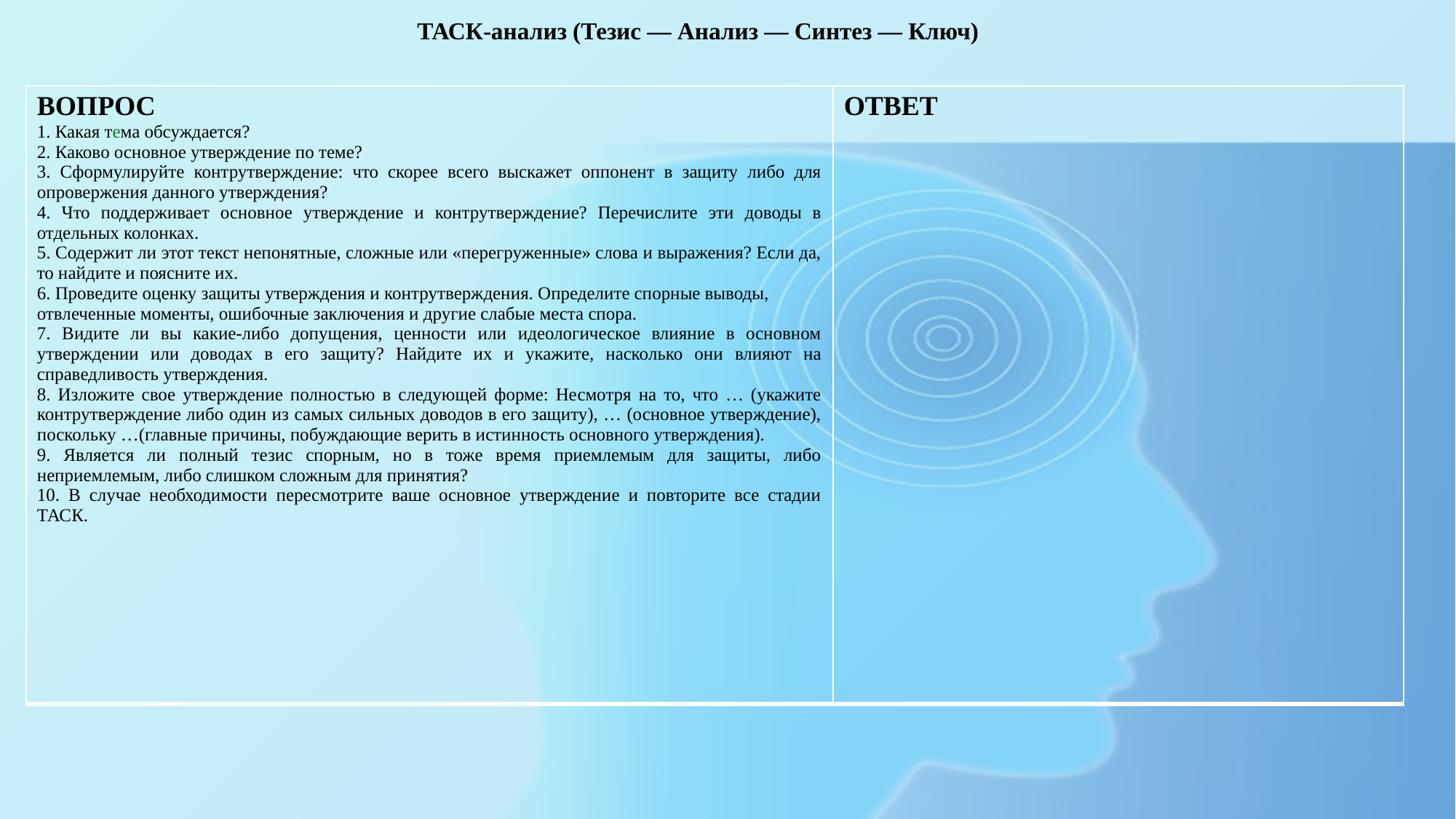

ТАСК-анализ (Тезис — Анализ — Синтез — Ключ)
| ВОПРОС 1. Какая тема обсуждается? 2. Каково основное утверждение по теме? 3. Сформулируйте контрутверждение: что скорее всего выскажет оппонент в защиту либо для опровержения данного утверждения? 4. Что поддерживает основное утверждение и контрутверждение? Перечислите эти доводы в отдельных колонках. 5. Содержит ли этот текст непонятные, сложные или «перегруженные» слова и выражения? Если да, то найдите и поясните их. 6. Проведите оценку защиты утверждения и контрутверждения. Определите спорные выводы, отвлеченные моменты, ошибочные заключения и другие слабые места спора. 7. Видите ли вы какие-либо допущения, ценности или идеологическое влияние в основном утверждении или доводах в его защиту? Найдите их и укажите, насколько они влияют на справедливость утверждения. 8. Изложите свое утверждение полностью в следующей форме: Несмотря на то, что … (укажите контрутверждение либо один из самых сильных доводов в его защиту), … (основное утверждение), поскольку …(главные причины, побуждающие верить в истинность основного утверждения). 9. Является ли полный тезис спорным, но в тоже время приемлемым для защиты, либо неприемлемым, либо слишком сложным для принятия? 10. В случае необходимости пересмотрите ваше основное утверждение и повторите все стадии ТАСК. | ОТВЕТ |
| --- | --- |